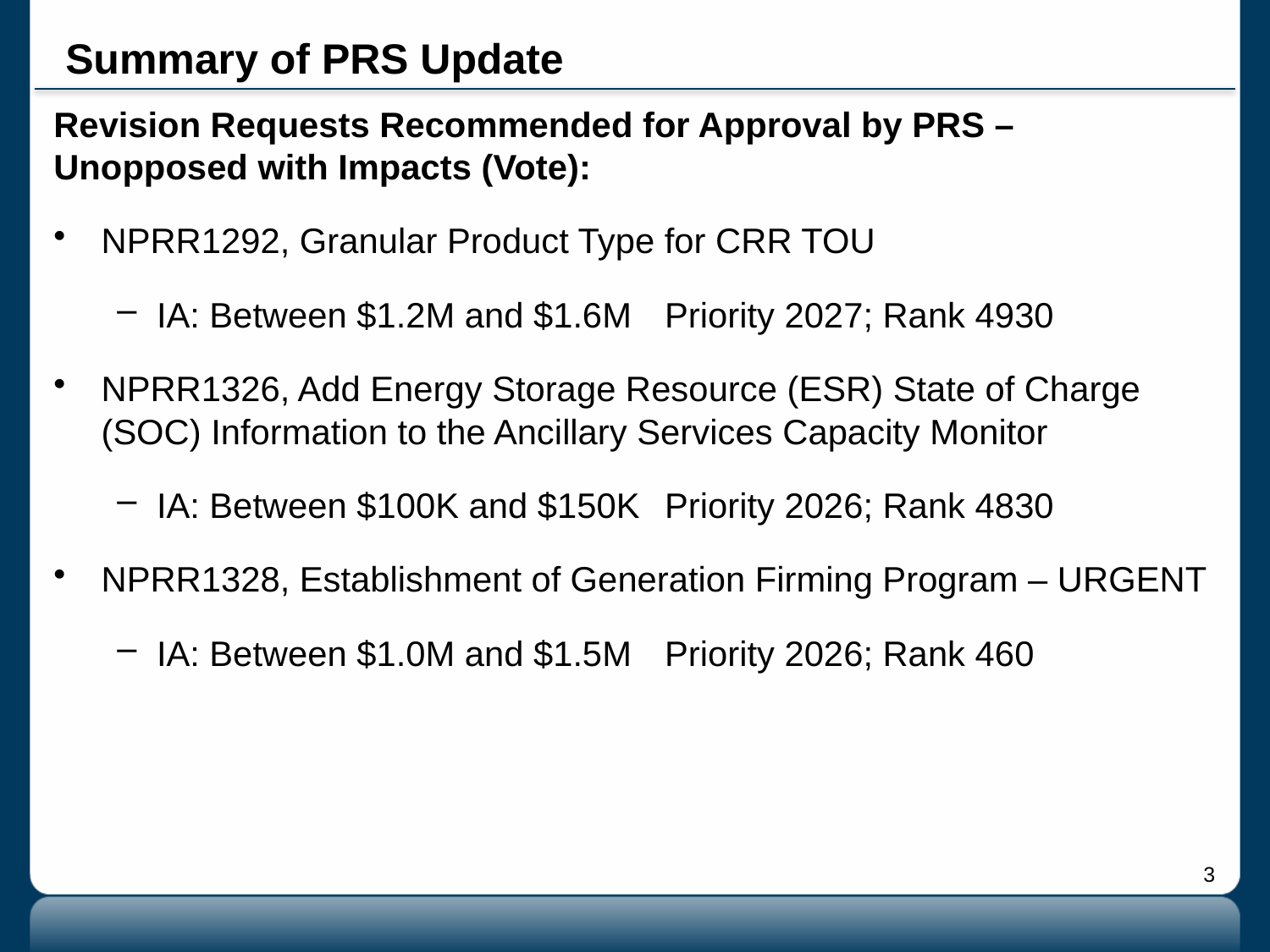

# Summary of PRS Update
Revision Requests Recommended for Approval by PRS – Unopposed with Impacts (Vote):
NPRR1292, Granular Product Type for CRR TOU
IA: Between $1.2M and $1.6M	Priority 2027; Rank 4930
NPRR1326, Add Energy Storage Resource (ESR) State of Charge (SOC) Information to the Ancillary Services Capacity Monitor
IA: Between $100K and $150K	Priority 2026; Rank 4830
NPRR1328, Establishment of Generation Firming Program – URGENT
IA: Between $1.0M and $1.5M	Priority 2026; Rank 460